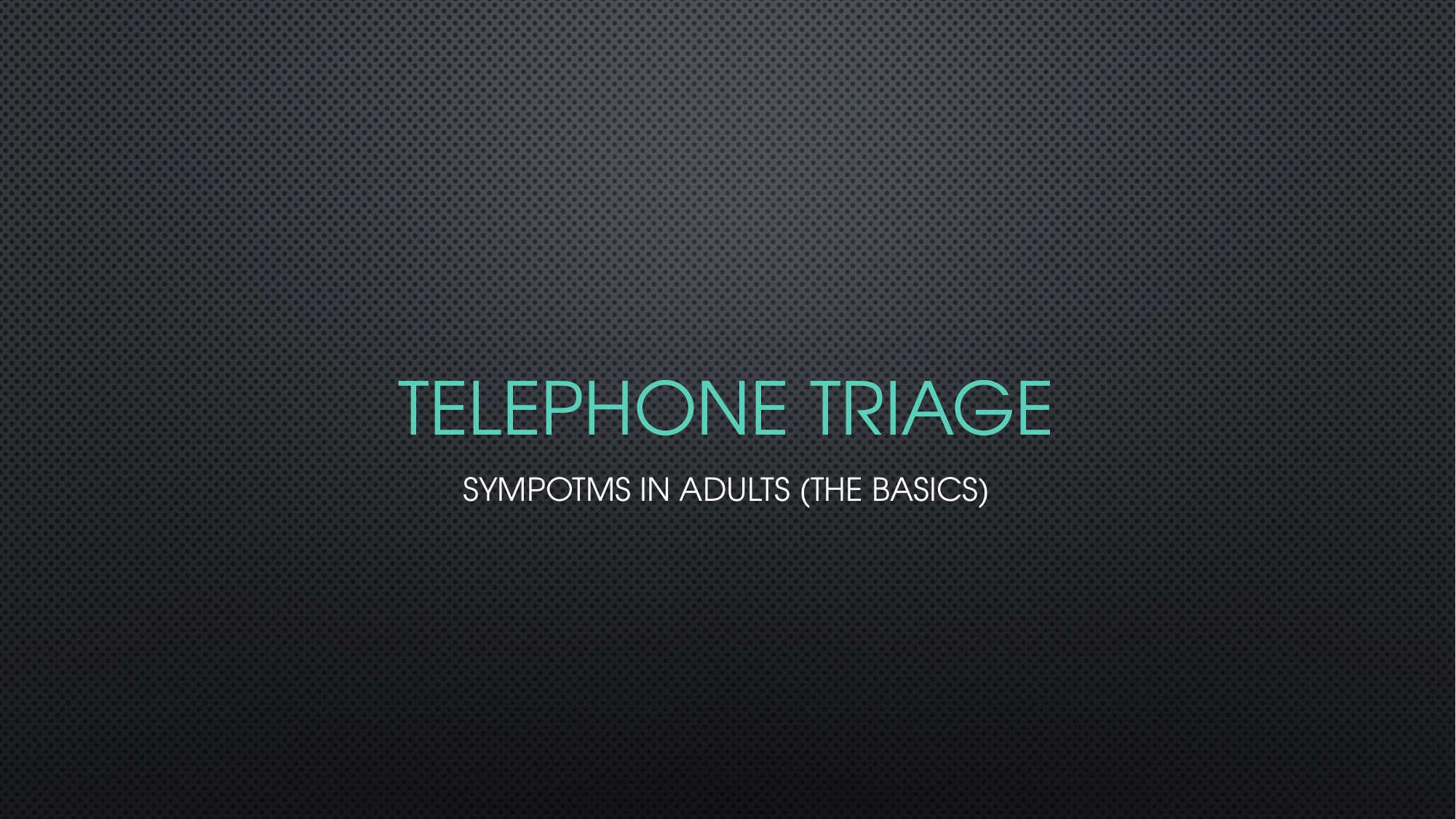

# Telephone Triage
Sympotms in Adults (The basics)